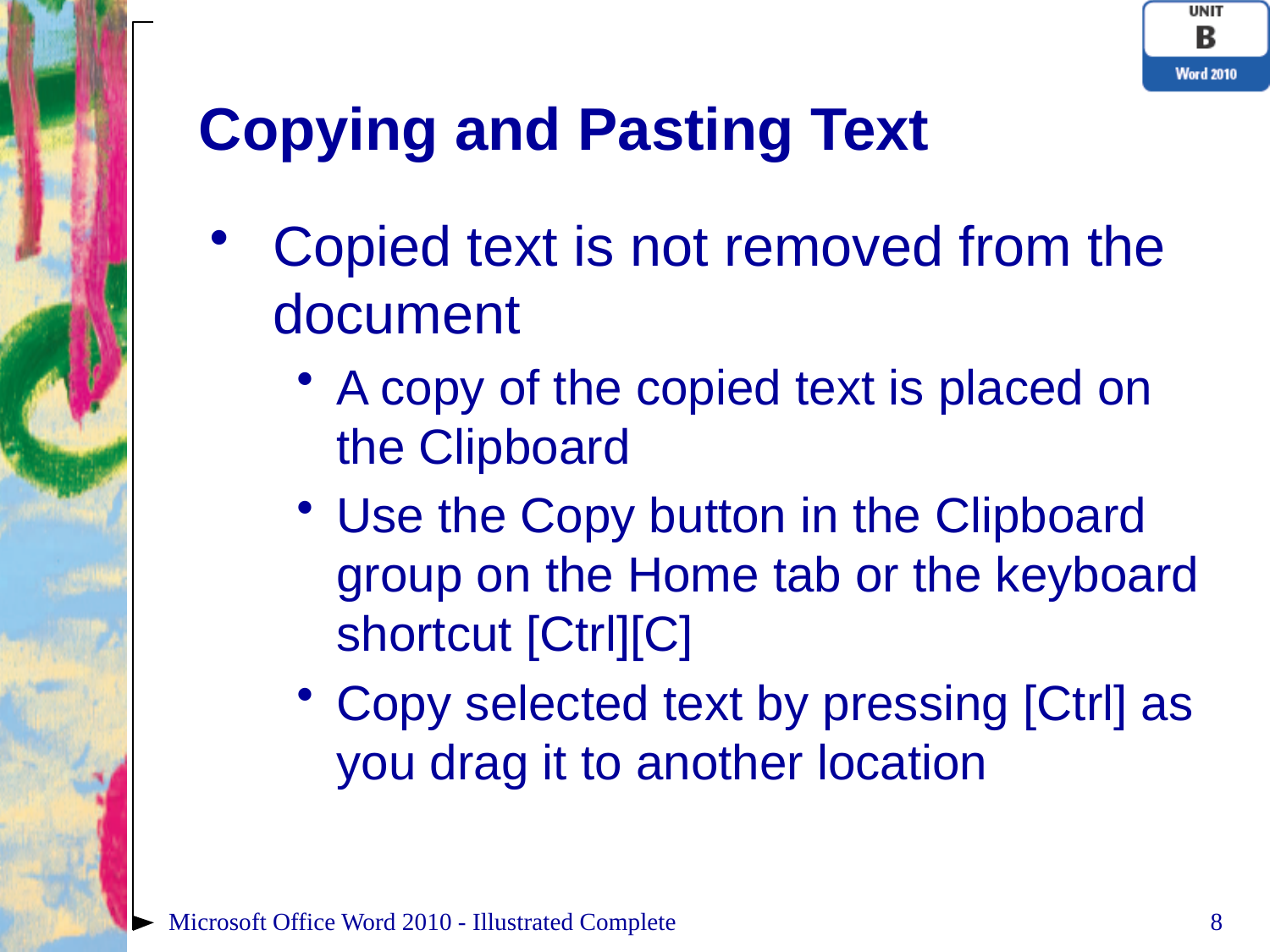

# Copying and Pasting Text
Copied text is not removed from the document
A copy of the copied text is placed on the Clipboard
Use the Copy button in the Clipboard group on the Home tab or the keyboard shortcut [Ctrl][C]
Copy selected text by pressing [Ctrl] as you drag it to another location
Microsoft Office Word 2010 - Illustrated Complete
8